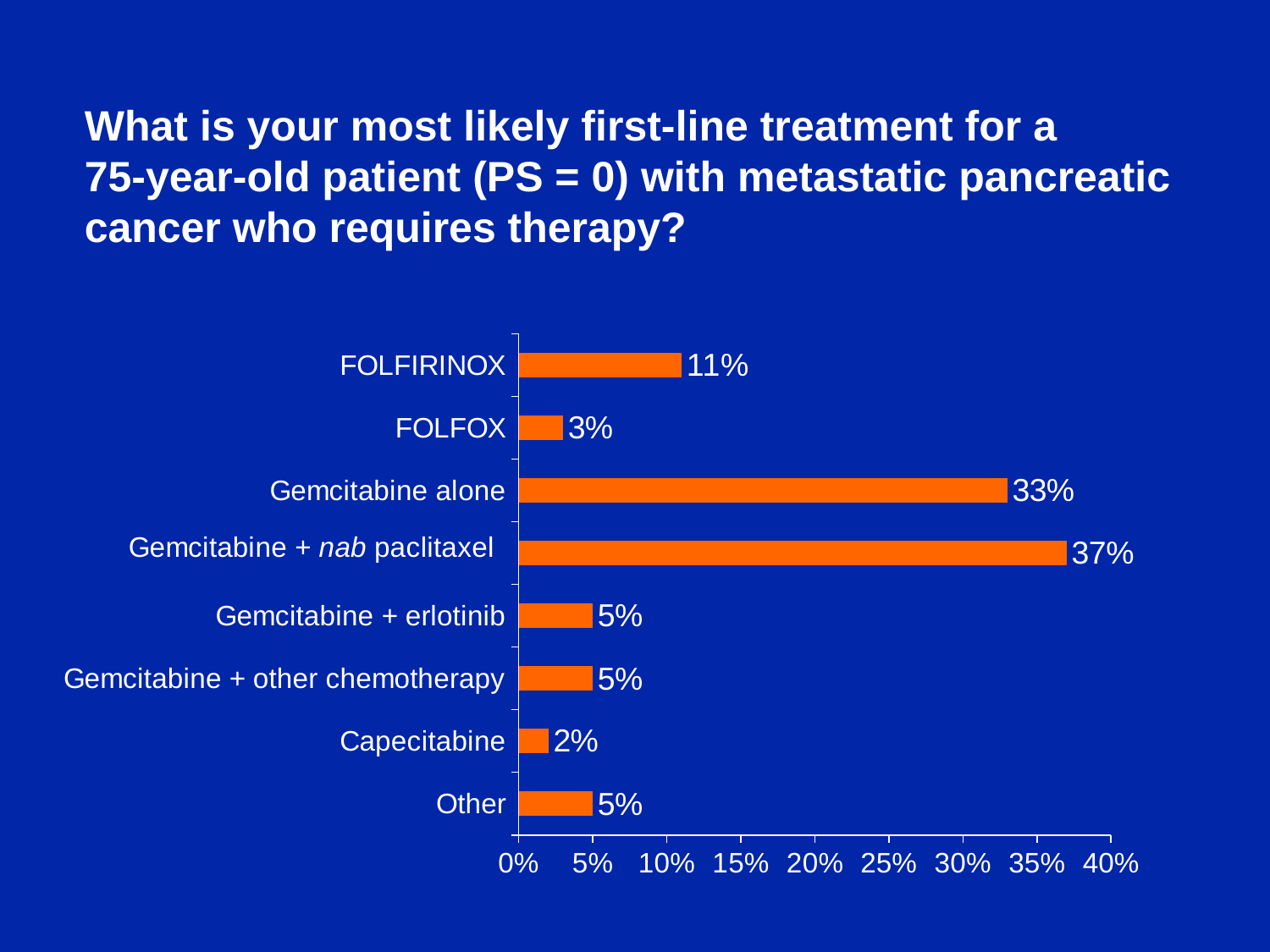

What is your most likely first-line treatment for a
75-year-old patient (PS = 0) with metastatic pancreatic cancer who requires therapy?

### Chart

| Category | Series 1 |
|---|---|
| Other | 0.05 |
| Capecitabine | 0.02 |
| Gemcitabine + other chemotherapy | 0.05 |
| Gemcitabine + erlotinib | 0.05 |
|  | 0.37 |
| Gemcitabine alone | 0.33 |
| FOLFOX | 0.03 |
| FOLFIRINOX | 0.11 |